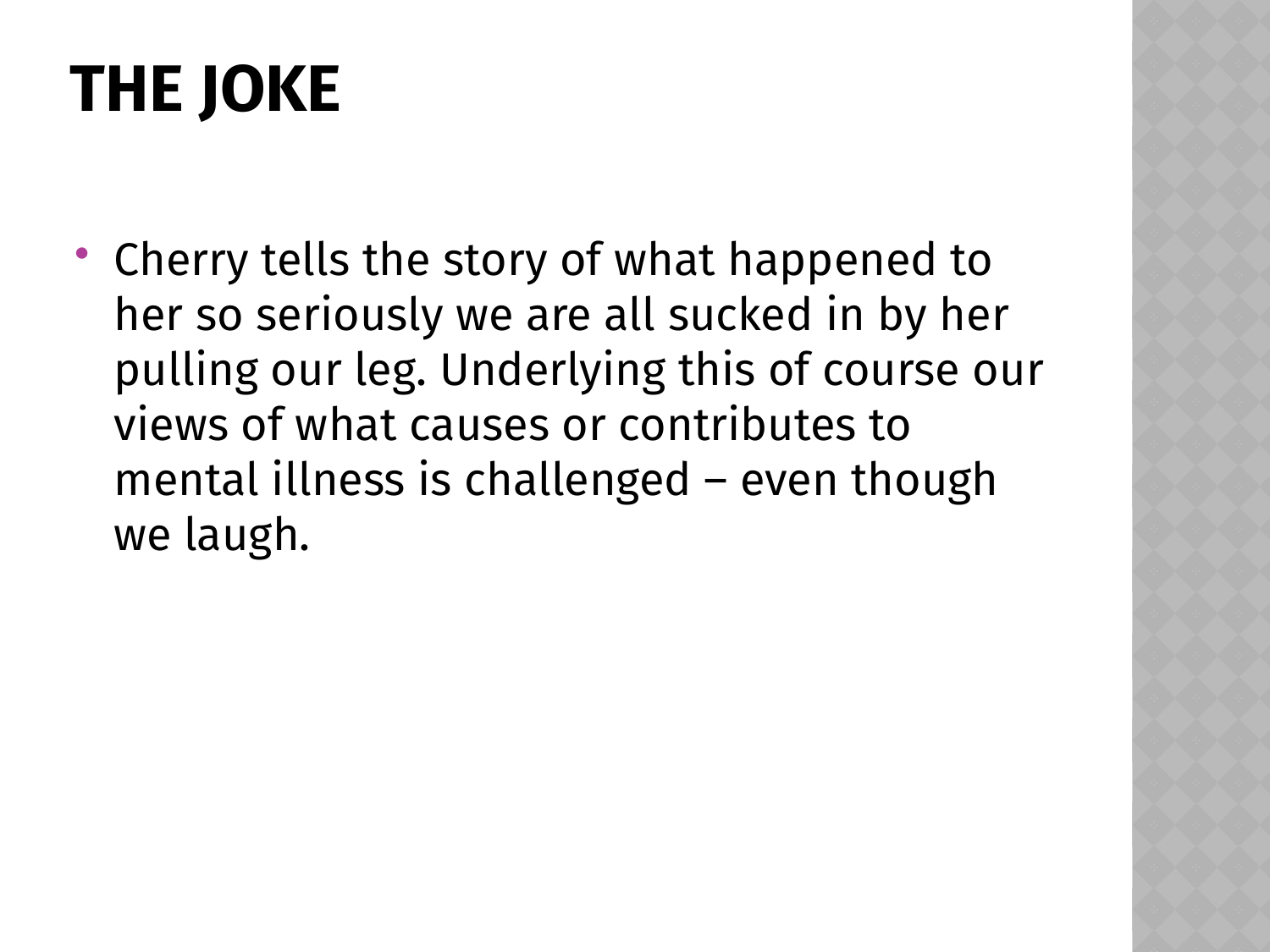

# The Joke
Cherry tells the story of what happened to her so seriously we are all sucked in by her pulling our leg. Underlying this of course our views of what causes or contributes to mental illness is challenged – even though we laugh.